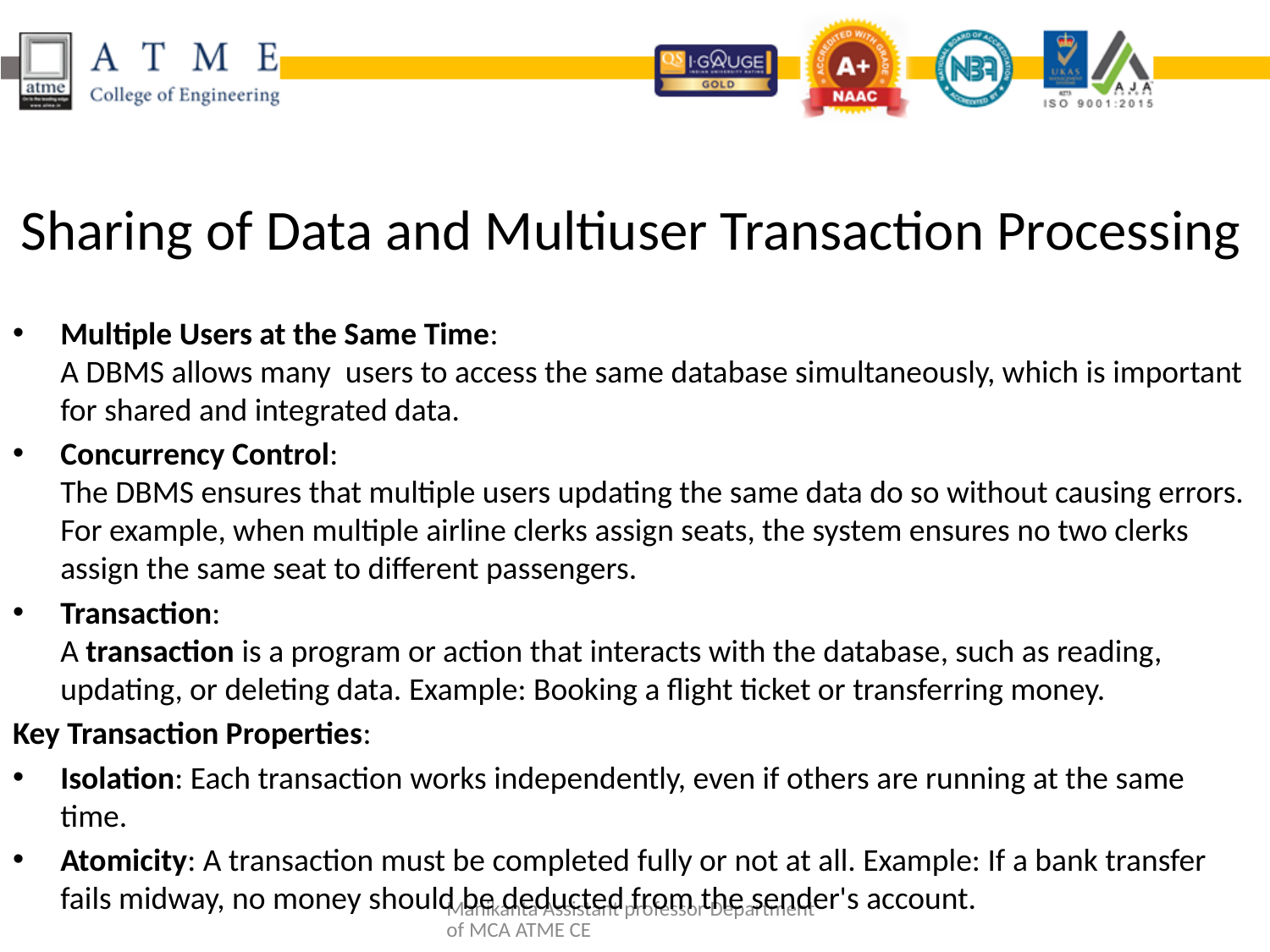

# Sharing of Data and Multiuser Transaction Processing
Multiple Users at the Same Time:
A DBMS allows many  users to access the same database simultaneously, which is important for shared and integrated data.
Concurrency Control:
The DBMS ensures that multiple users updating the same data do so without causing errors. For example, when multiple airline clerks assign seats, the system ensures no two clerks assign the same seat to different passengers.
Transaction:
A transaction is a program or action that interacts with the database, such as reading, updating, or deleting data. Example: Booking a flight ticket or transferring money.
Key Transaction Properties:
Isolation: Each transaction works independently, even if others are running at the same time.
Atomicity: A transaction must be completed fully or not at all. Example: If a bank transfer fails midway, no money should be deducted from the sender's account.

Manikanta Assistant professor Department of MCA ATME CE